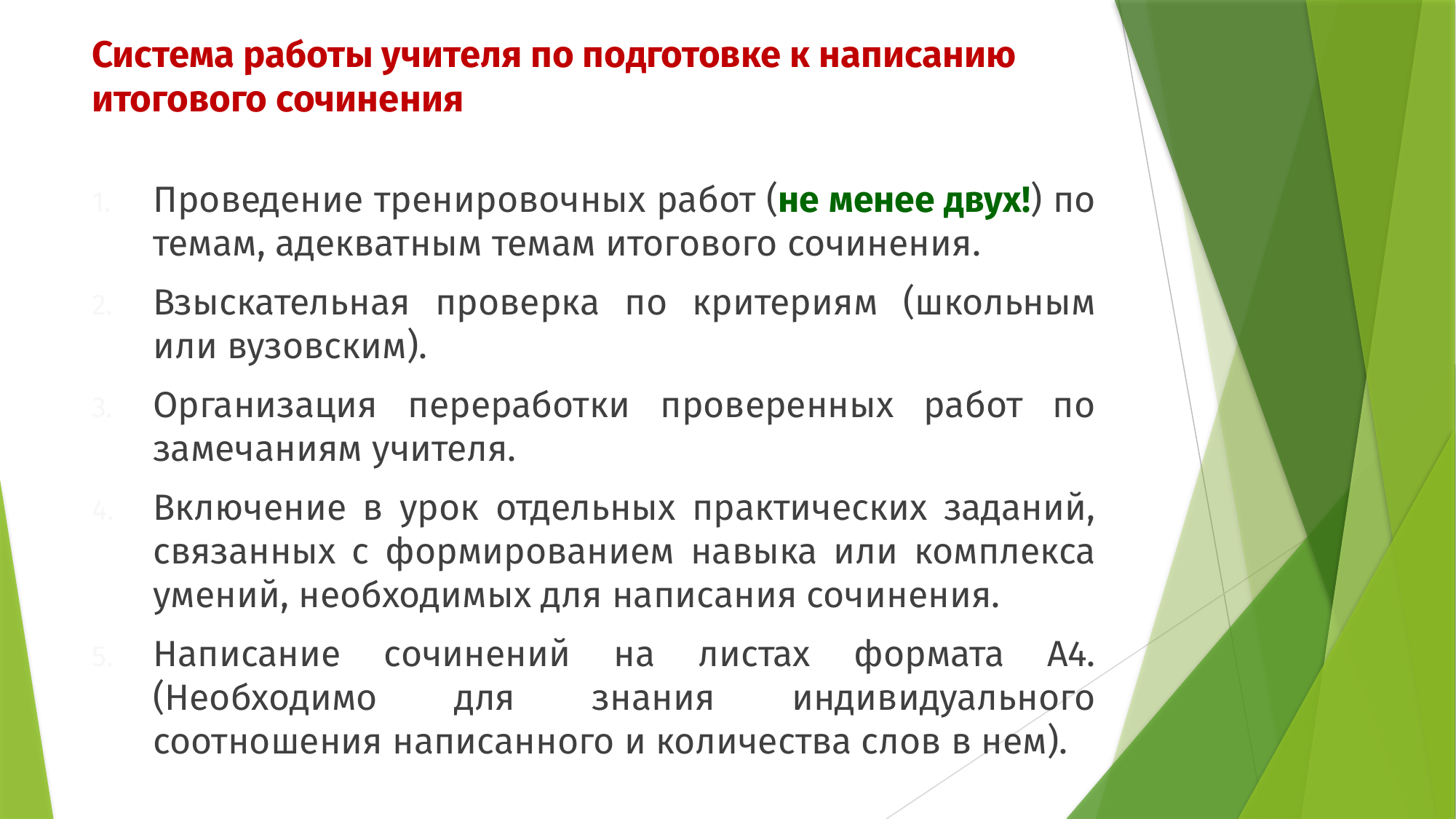

# Система работы учителя по подготовке к написанию итогового сочинения
Проведение тренировочных работ (не менее двух!) по темам, адекватным темам итогового сочинения.
Взыскательная проверка по критериям (школьным или вузовским).
Организация переработки проверенных работ по замечаниям учителя.
Включение в урок отдельных практических заданий, связанных с формированием навыка или комплекса умений, необходимых для написания сочинения.
Написание сочинений на листах формата А4. (Необходимо для знания индивидуального соотношения написанного и количества слов в нем).